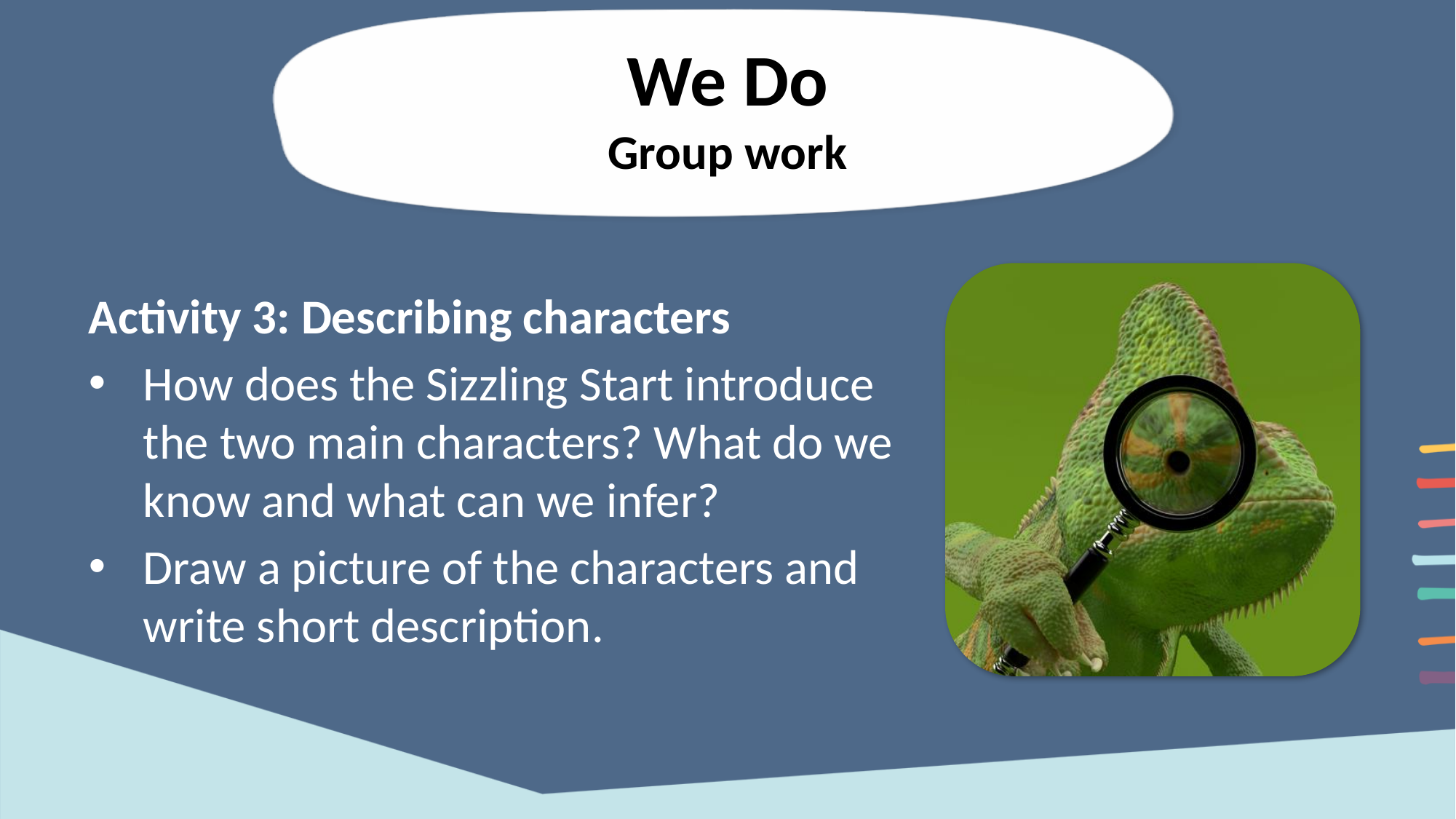

Activity 3: Describing characters
How does the Sizzling Start introduce the two main characters? What do we know and what can we infer?
Draw a picture of the characters and write short description.